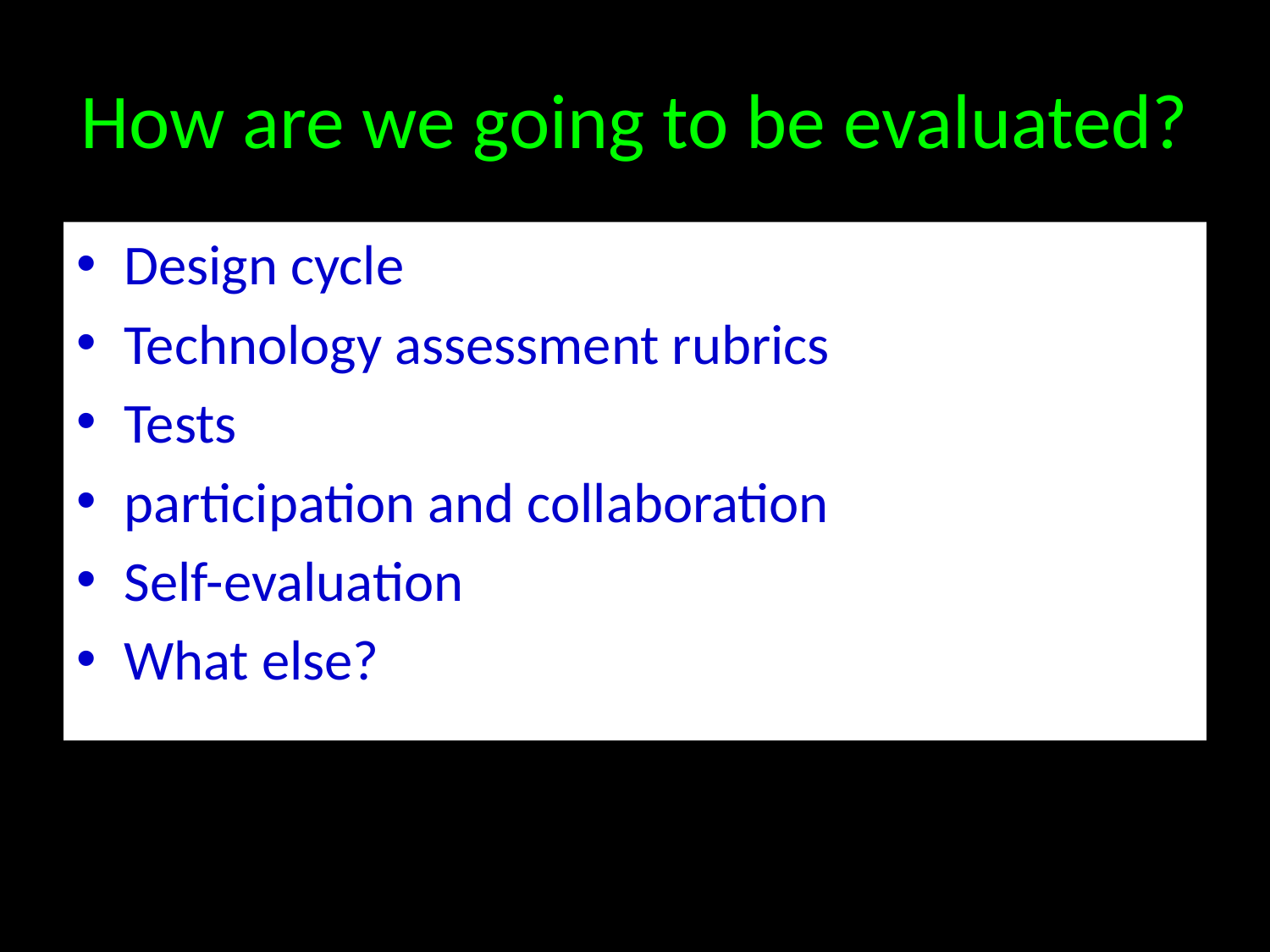

# How are we going to be evaluated?
Design cycle
Technology assessment rubrics
Tests
participation and collaboration
Self-evaluation
What else?